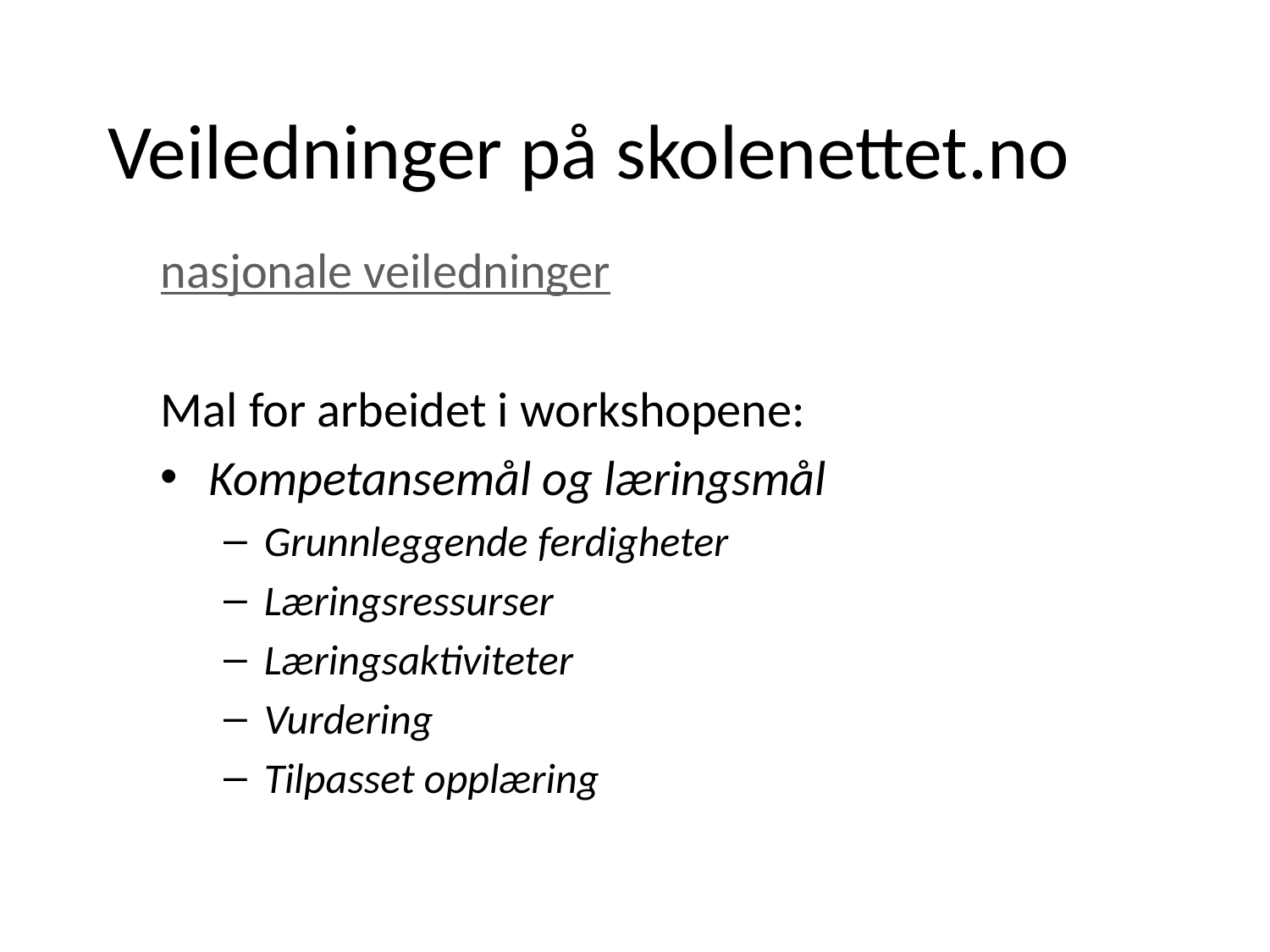

# Veiledninger på skolenettet.no
nasjonale veiledninger

Mal for arbeidet i workshopene:
Kompetansemål og læringsmål
Grunnleggende ferdigheter
Læringsressurser
Læringsaktiviteter
Vurdering
Tilpasset opplæring